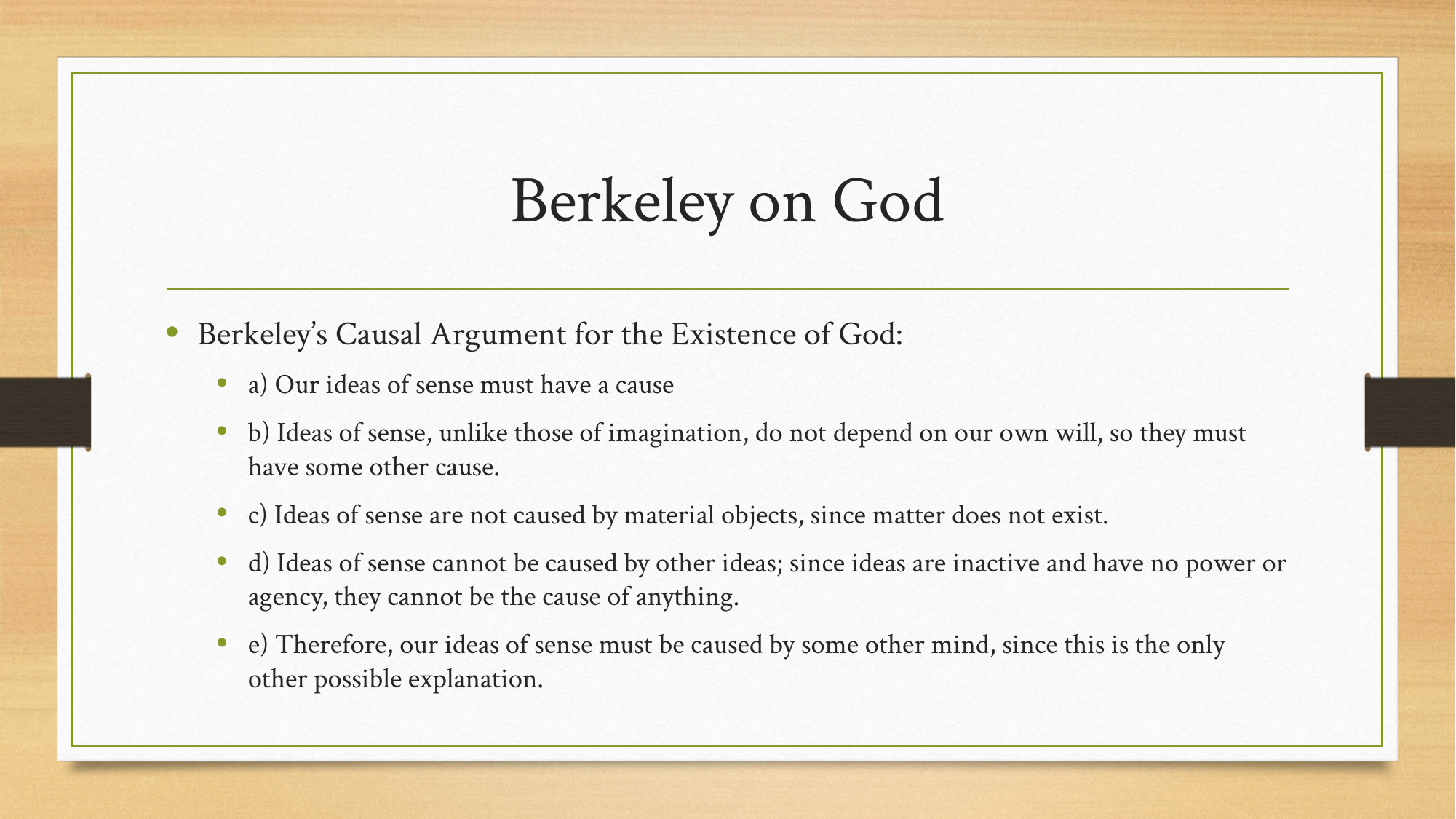

# Berkeley on God
Berkeley’s Causal Argument for the Existence of God:
a) Our ideas of sense must have a cause
b) Ideas of sense, unlike those of imagination, do not depend on our own will, so they must have some other cause.
c) Ideas of sense are not caused by material objects, since matter does not exist.
d) Ideas of sense cannot be caused by other ideas; since ideas are inactive and have no power or agency, they cannot be the cause of anything.
e) Therefore, our ideas of sense must be caused by some other mind, since this is the only other possible explanation.